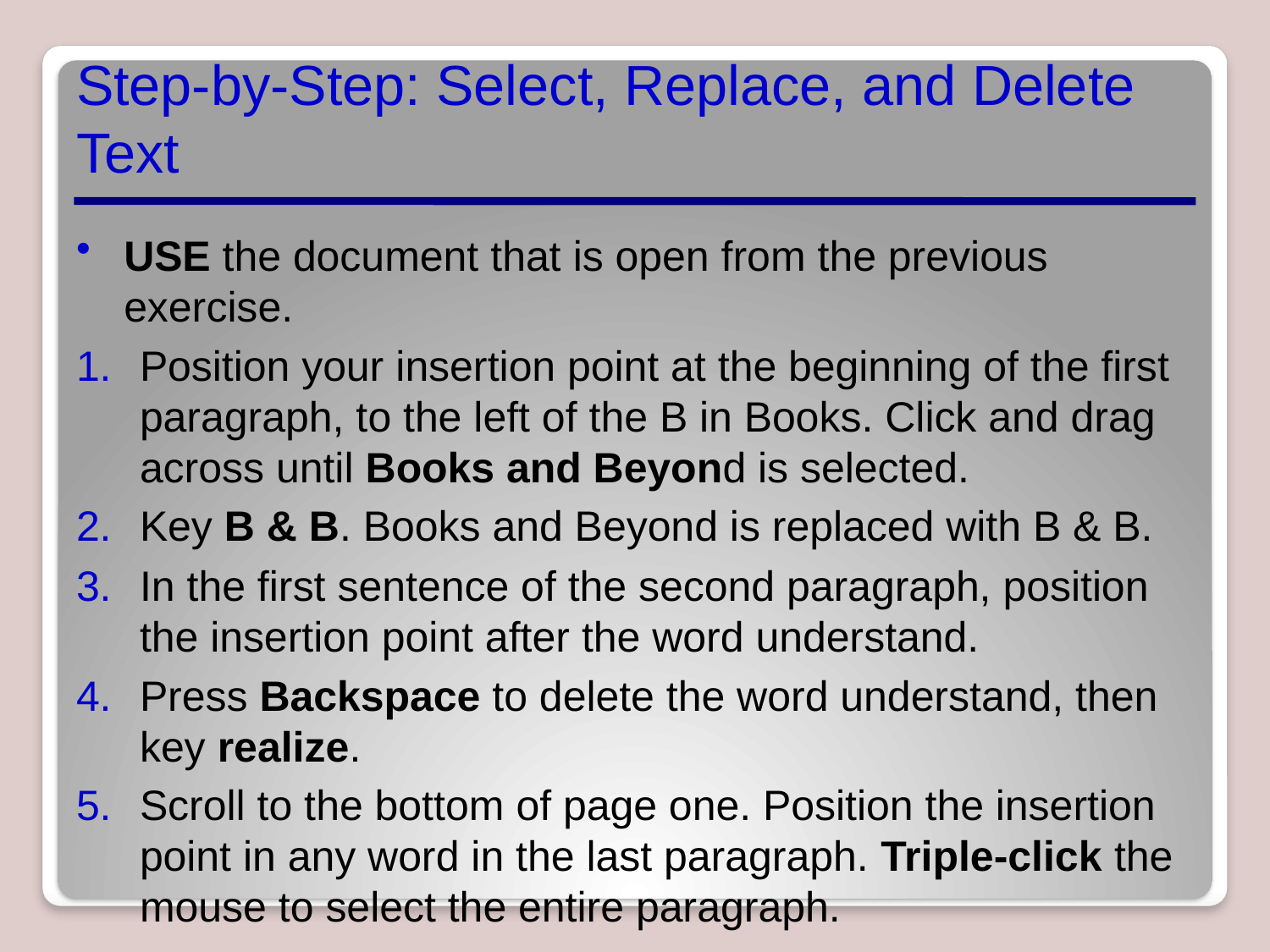

# Step-by-Step: Select, Replace, and Delete Text
USE the document that is open from the previous exercise.
Position your insertion point at the beginning of the first paragraph, to the left of the B in Books. Click and drag across until Books and Beyond is selected.
Key B & B. Books and Beyond is replaced with B & B.
In the first sentence of the second paragraph, position the insertion point after the word understand.
Press Backspace to delete the word understand, then key realize.
Scroll to the bottom of page one. Position the insertion point in any word in the last paragraph. Triple-click the mouse to select the entire paragraph.